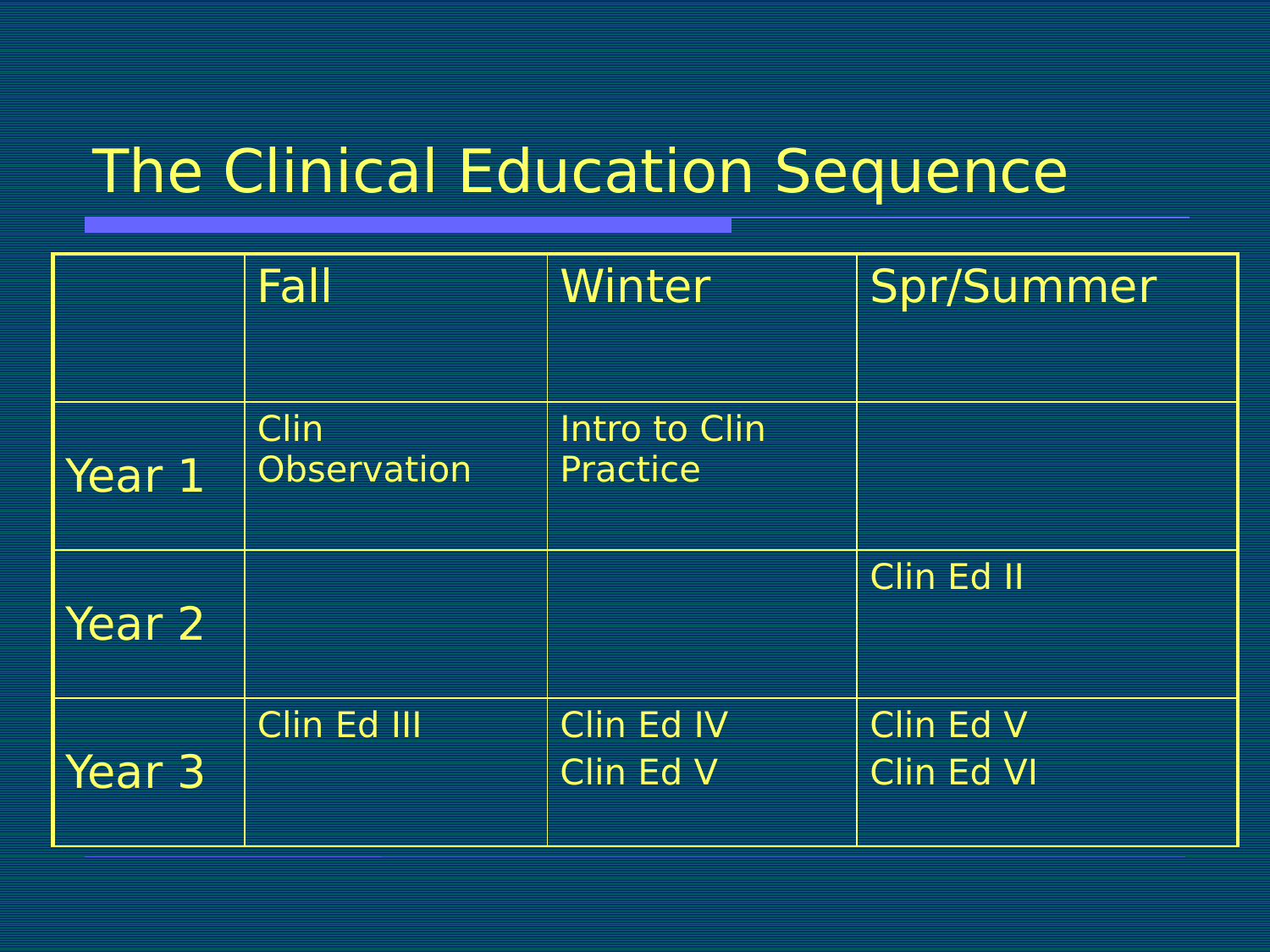

# The Clinical Education Sequence
|  | Fall | Winter | Spr/Summer |
| --- | --- | --- | --- |
| Year 1 | Clin Observation | Intro to Clin Practice |  |
| Year 2 |  |  | Clin Ed II |
| Year 3 | Clin Ed III | Clin Ed IV Clin Ed V | Clin Ed V Clin Ed VI |